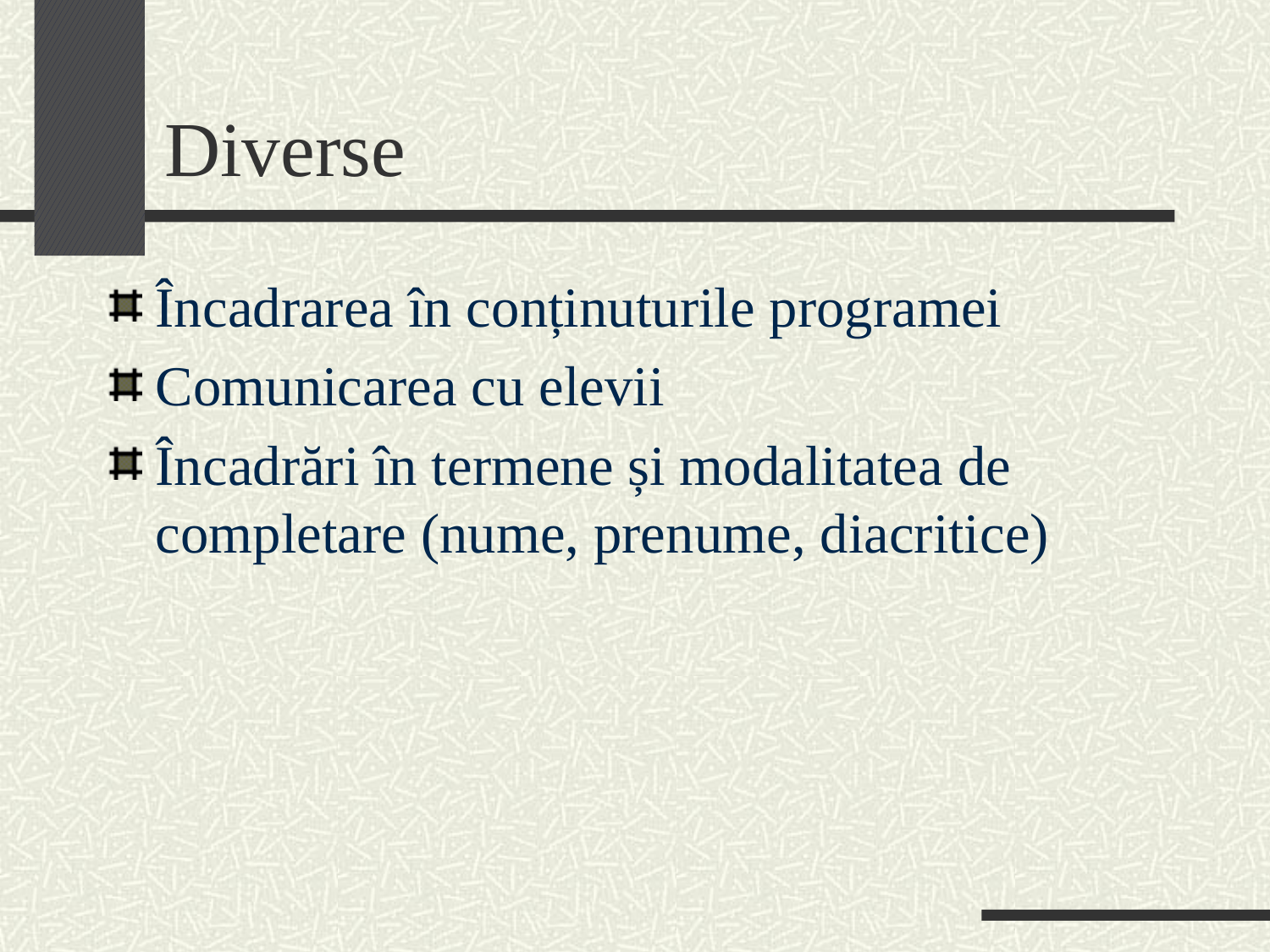

# Diverse
Încadrarea în conținuturile programei
Comunicarea cu elevii
Încadrări în termene și modalitatea de completare (nume, prenume, diacritice)